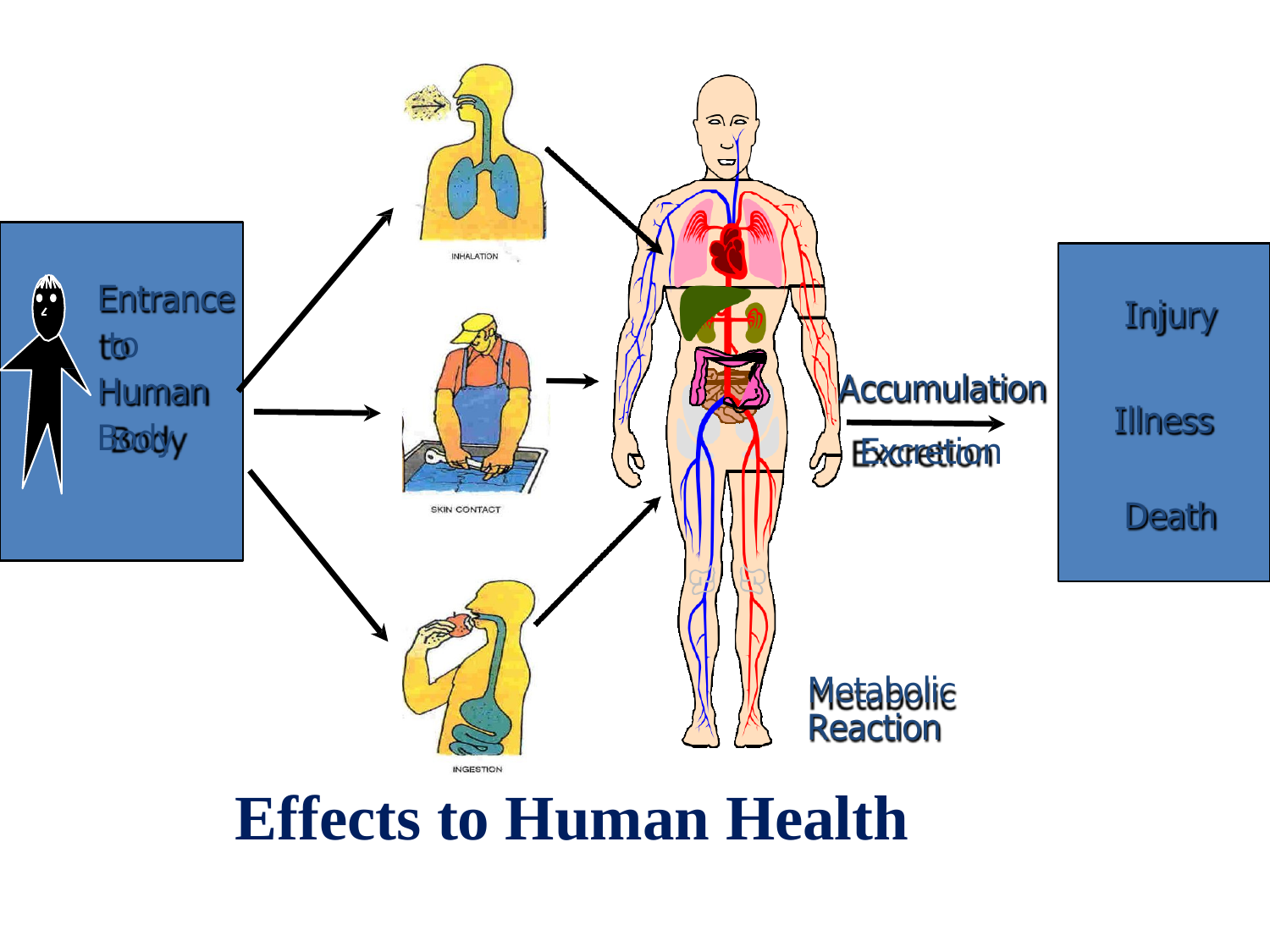

# Entrance  to  Human  Body

Injury

Accumulation  Excretion

Illness

Death

Metabolic
Reaction
Effects to Human Health